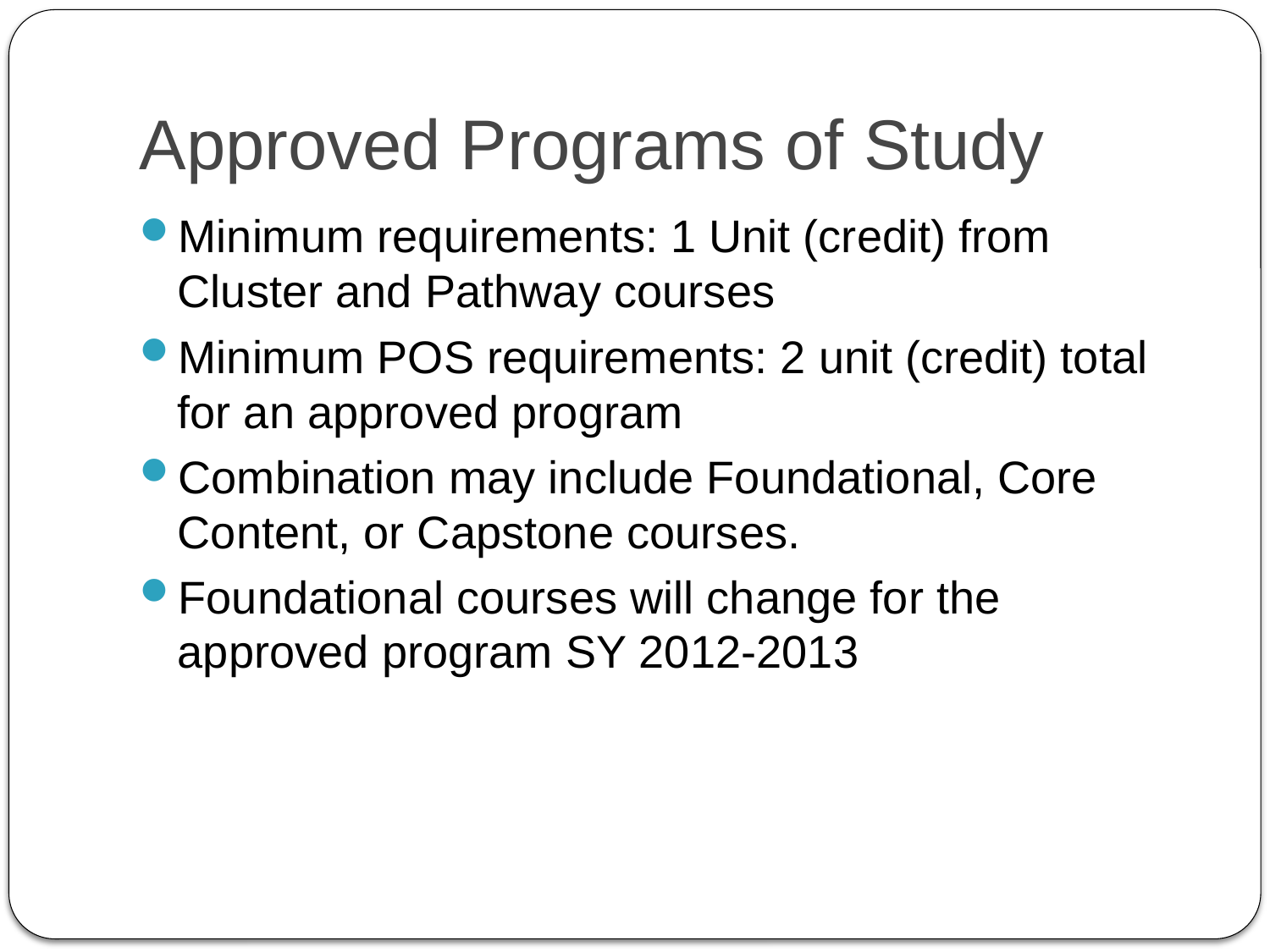

# Approved Programs of Study
Minimum requirements: 1 Unit (credit) from Cluster and Pathway courses
Minimum POS requirements: 2 unit (credit) total for an approved program
Combination may include Foundational, Core Content, or Capstone courses.
Foundational courses will change for the approved program SY 2012-2013